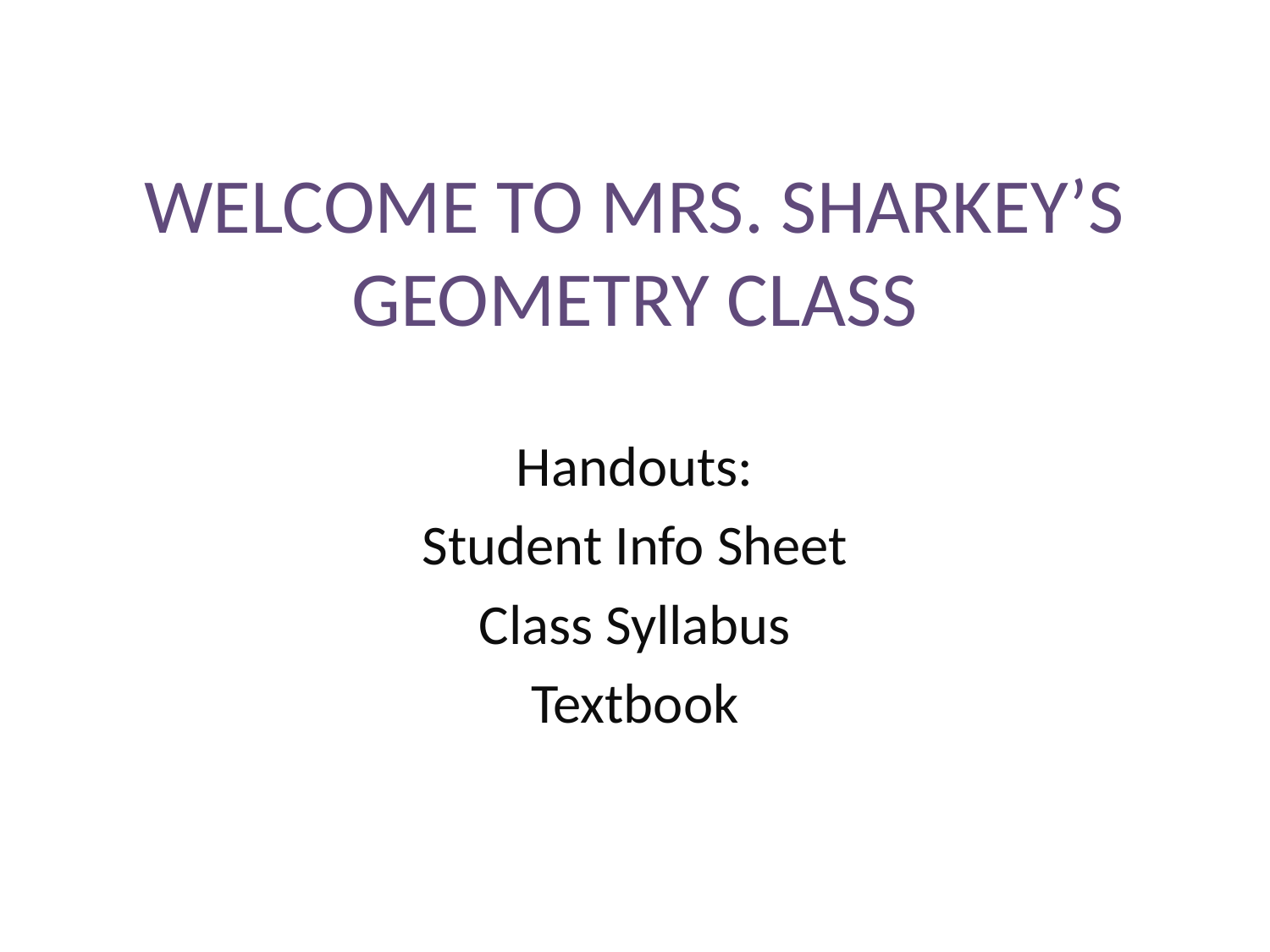

# WELCOME TO MRS. SHARKEY’S GEOMETRY CLASS
Handouts:
Student Info Sheet
Class Syllabus
Textbook